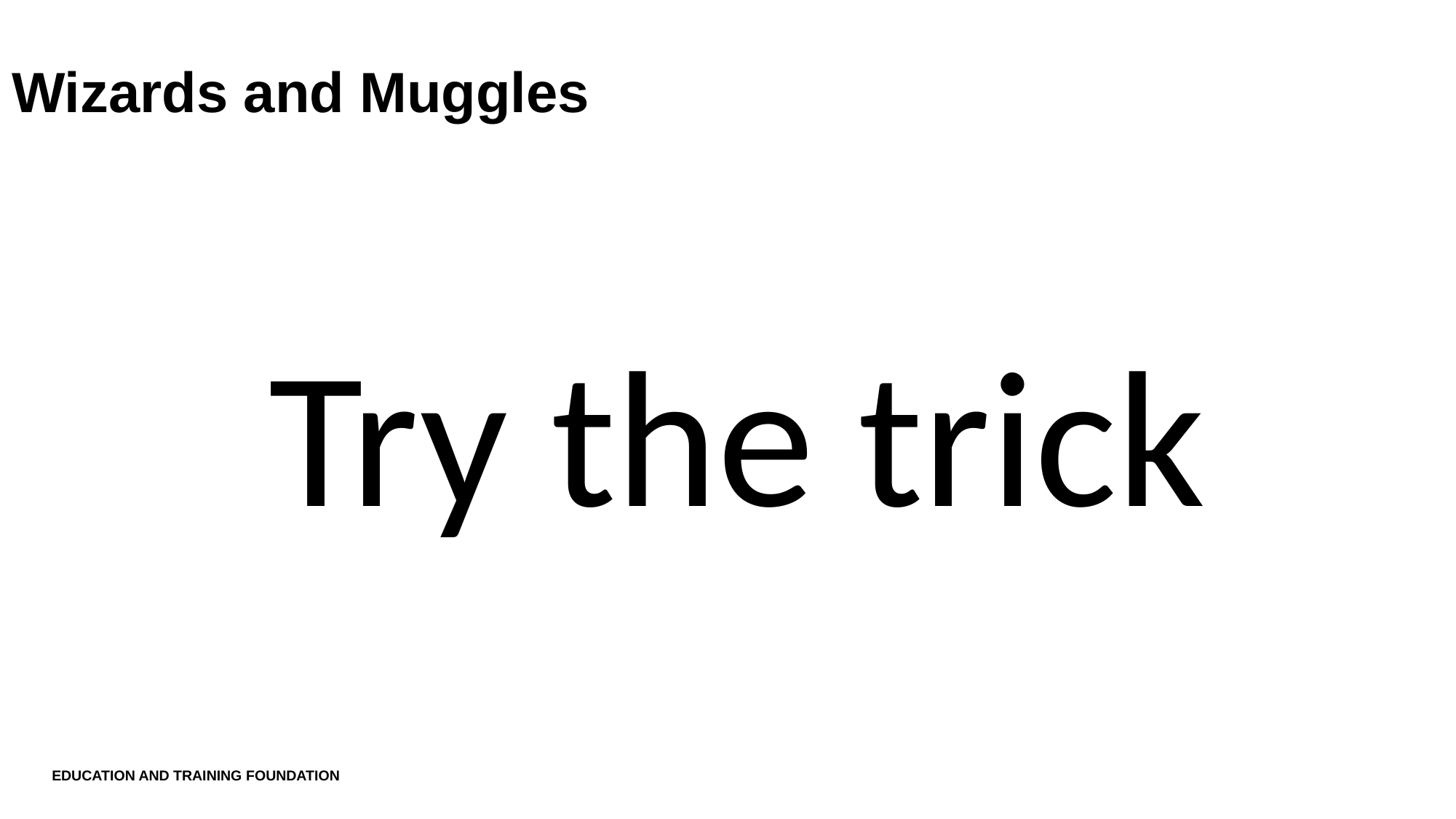

# Wizards and Muggles
Try the trick

EDUCATION AND TRAINING FOUNDATION